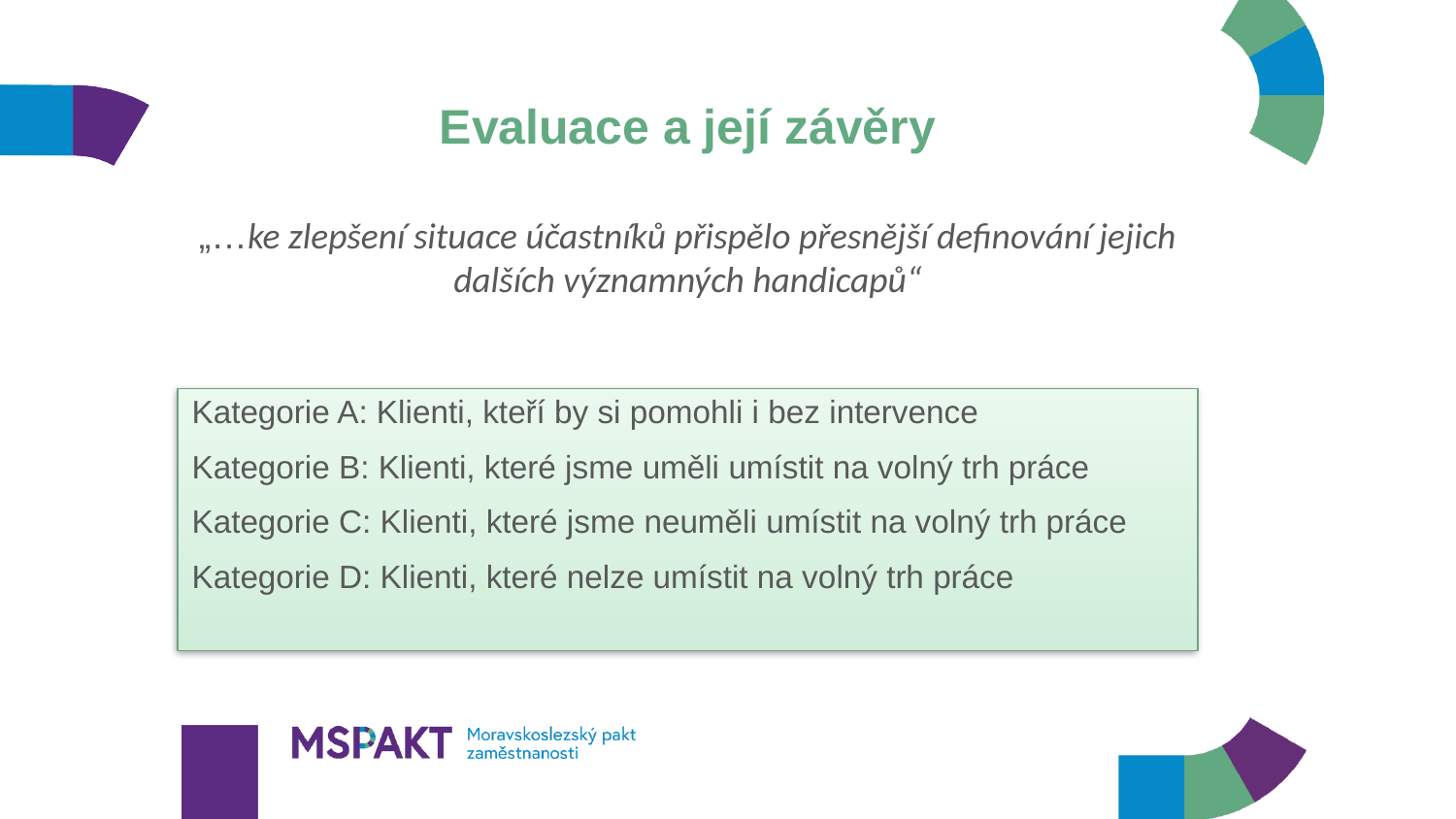

# Evaluace a její závěry „…ke zlepšení situace účastníků přispělo přesnější definování jejich dalších významných handicapů“
Kategorie A: Klienti, kteří by si pomohli i bez intervence
Kategorie B: Klienti, které jsme uměli umístit na volný trh práce
Kategorie C: Klienti, které jsme neuměli umístit na volný trh práce
Kategorie D: Klienti, které nelze umístit na volný trh práce